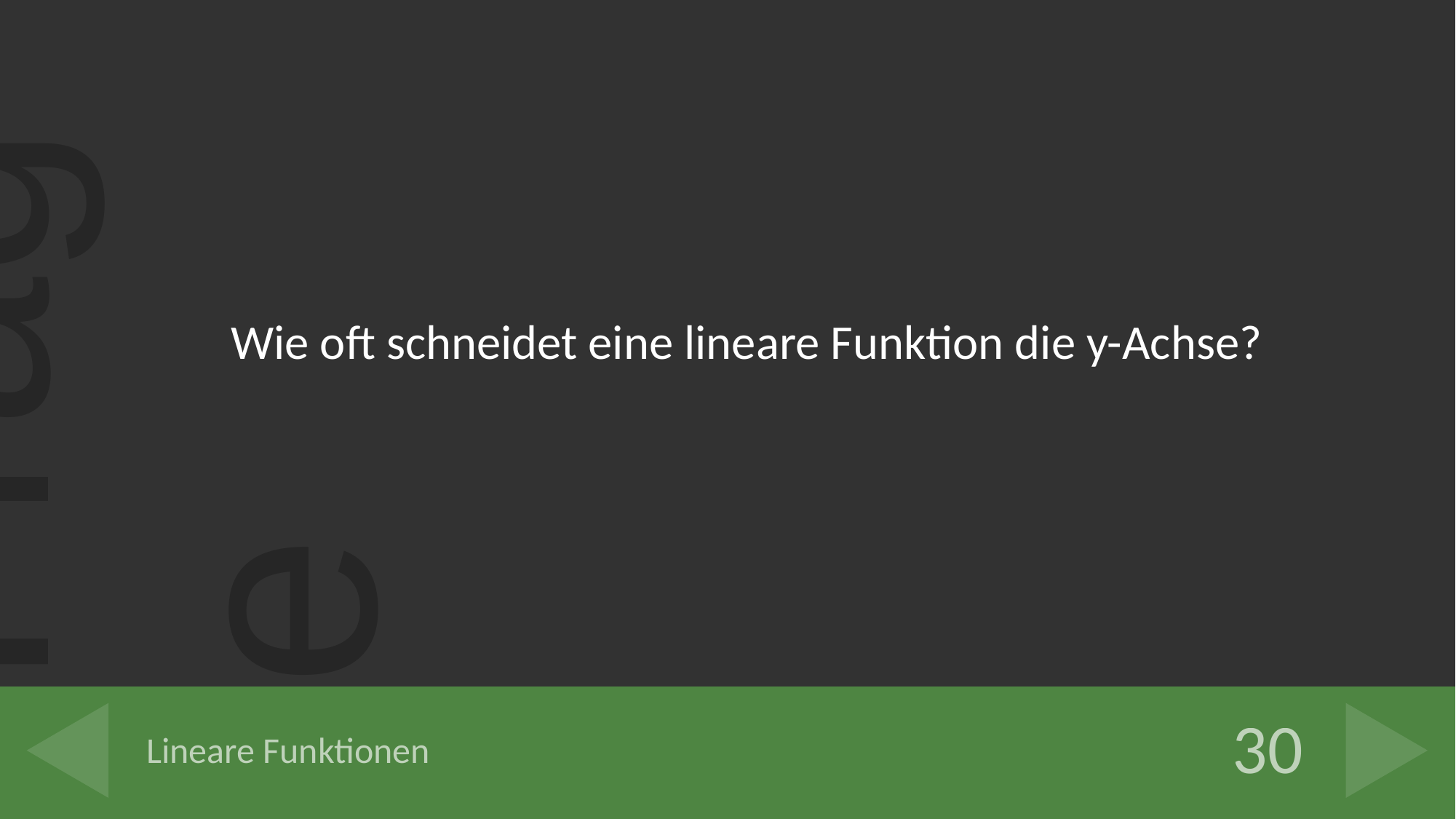

Wie oft schneidet eine lineare Funktion die y-Achse?
# Lineare Funktionen
30